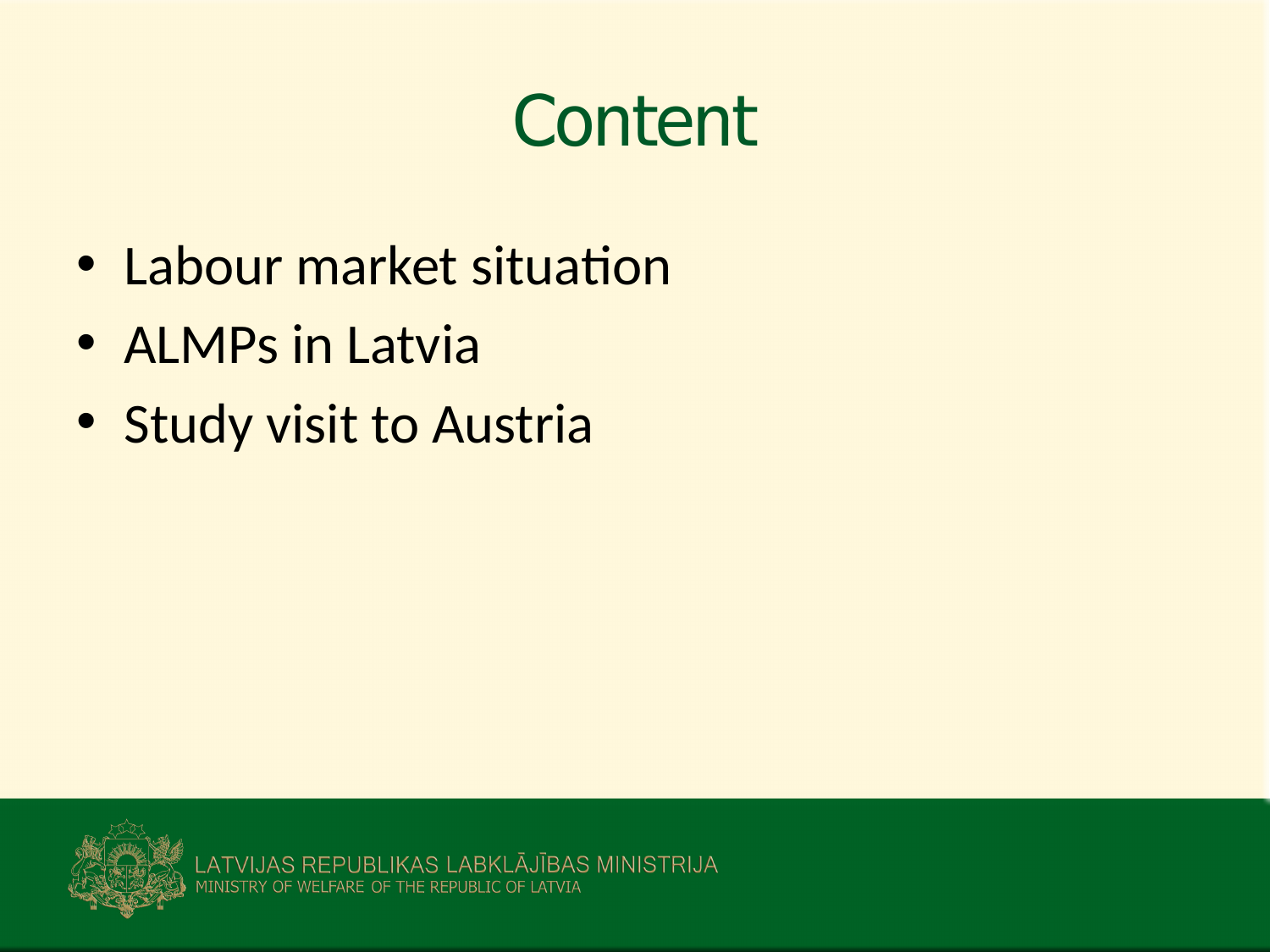

# Content
Labour market situation
ALMPs in Latvia
Study visit to Austria